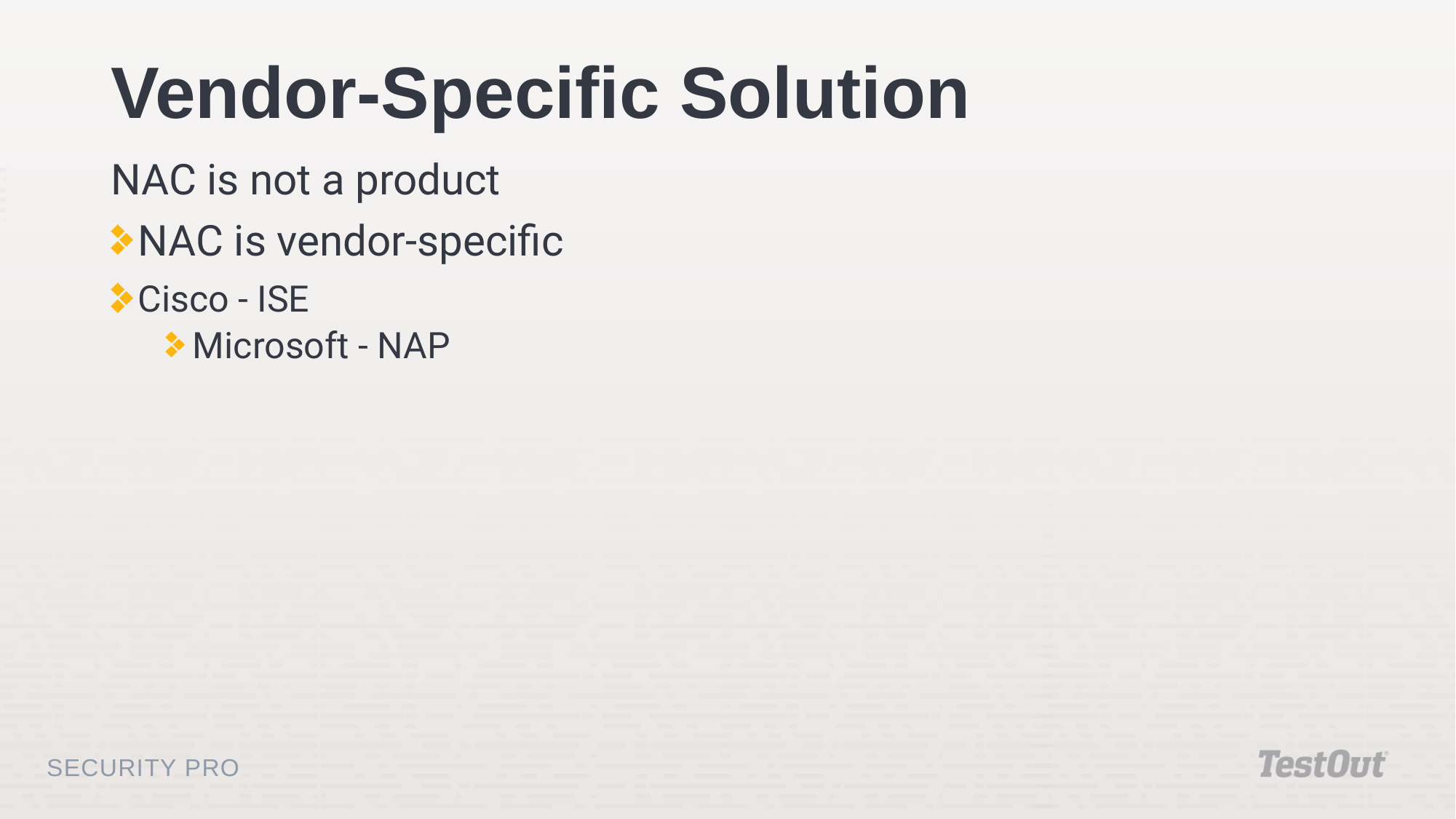

# Vendor-Specific Solution
NAC is not a product
NAC is vendor-specific
Cisco - ISE
Microsoft - NAP
Security Pro